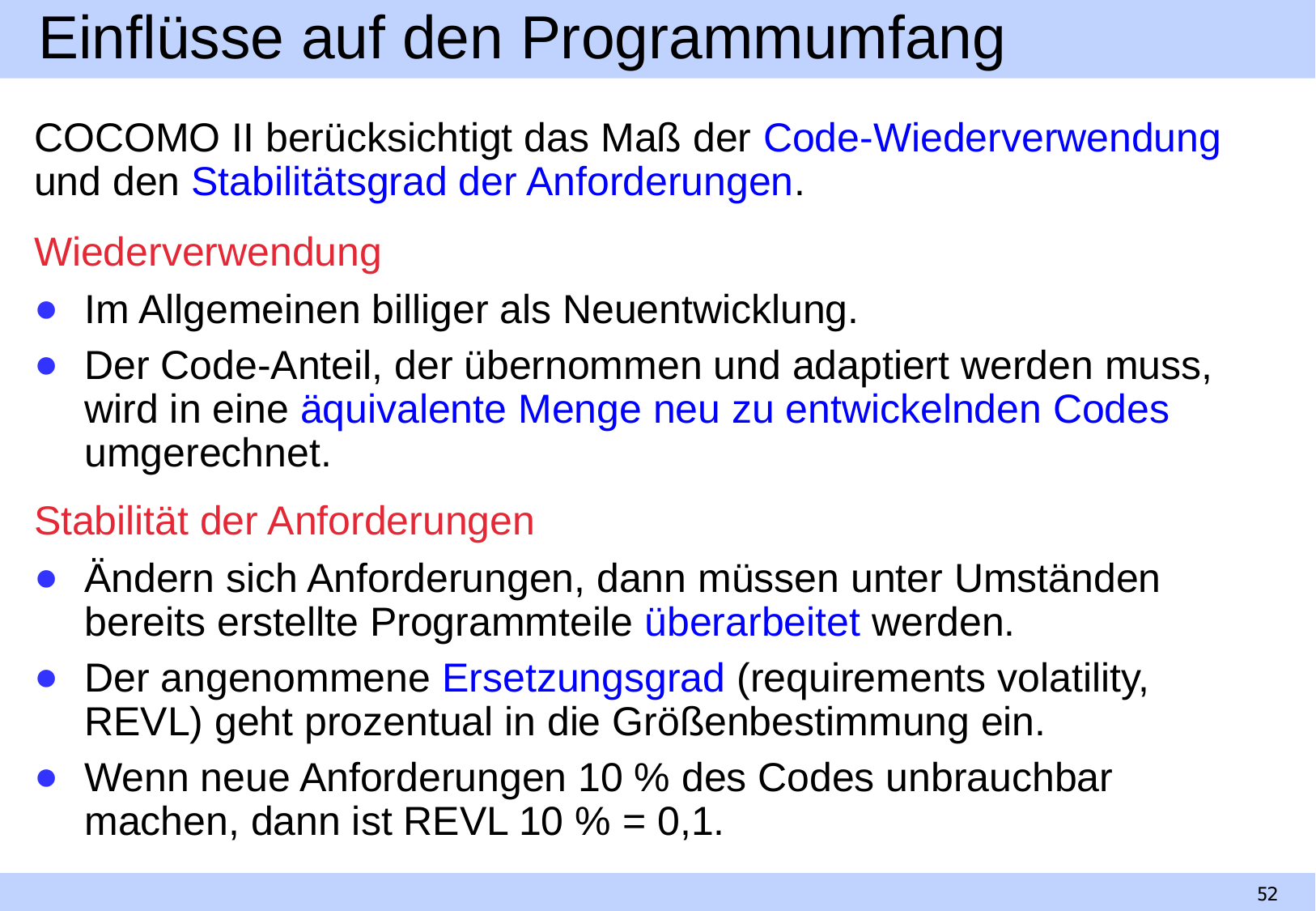

# Einflüsse auf den Programmumfang
COCOMO II berücksichtigt das Maß der Code-Wiederverwendung und den Stabilitätsgrad der Anforderungen.
Wiederverwendung
Im Allgemeinen billiger als Neuentwicklung.
Der Code-Anteil, der übernommen und adaptiert werden muss, wird in eine äquivalente Menge neu zu entwickelnden Codes umgerechnet.
Stabilität der Anforderungen
Ändern sich Anforderungen, dann müssen unter Umständen bereits erstellte Programmteile überarbeitet werden.
Der angenommene Ersetzungsgrad (requirements volatility, REVL) geht prozentual in die Größenbestimmung ein.
Wenn neue Anforderungen 10 % des Codes unbrauchbar machen, dann ist REVL 10 % = 0,1.
52